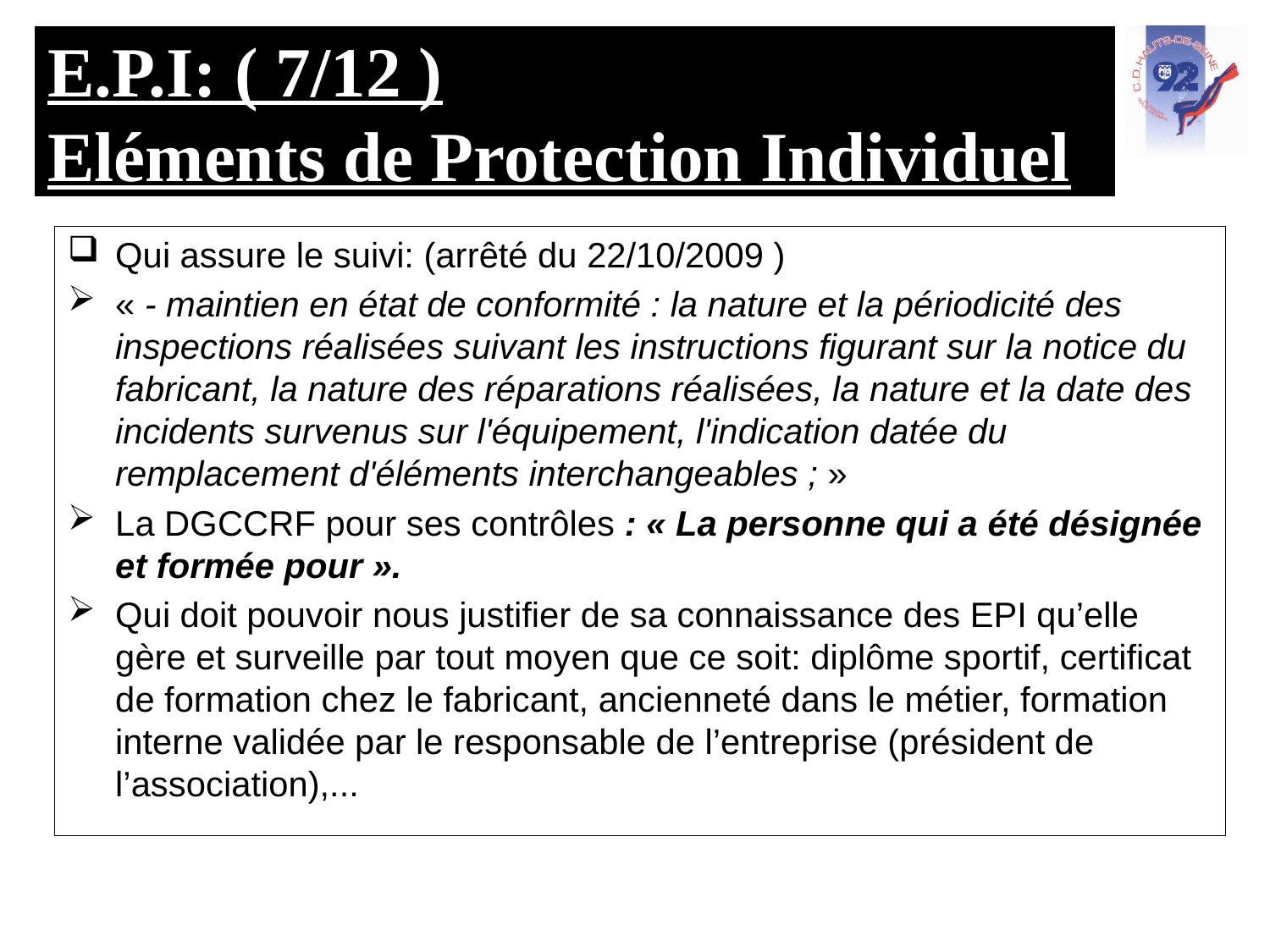

# E.P.I: ( 7/12 ) Eléments de Protection Individuel
Qui assure le suivi: (arrêté du 22/10/2009 )
« - maintien en état de conformité : la nature et la périodicité des inspections réalisées suivant les instructions figurant sur la notice du fabricant, la nature des réparations réalisées, la nature et la date des incidents survenus sur l'équipement, l'indication datée du remplacement d'éléments interchangeables ; »
La DGCCRF pour ses contrôles : « La personne qui a été désignée et formée pour ».
Qui doit pouvoir nous justifier de sa connaissance des EPI qu’elle gère et surveille par tout moyen que ce soit: diplôme sportif, certificat de formation chez le fabricant, ancienneté dans le métier, formation interne validée par le responsable de l’entreprise (président de l’association),...